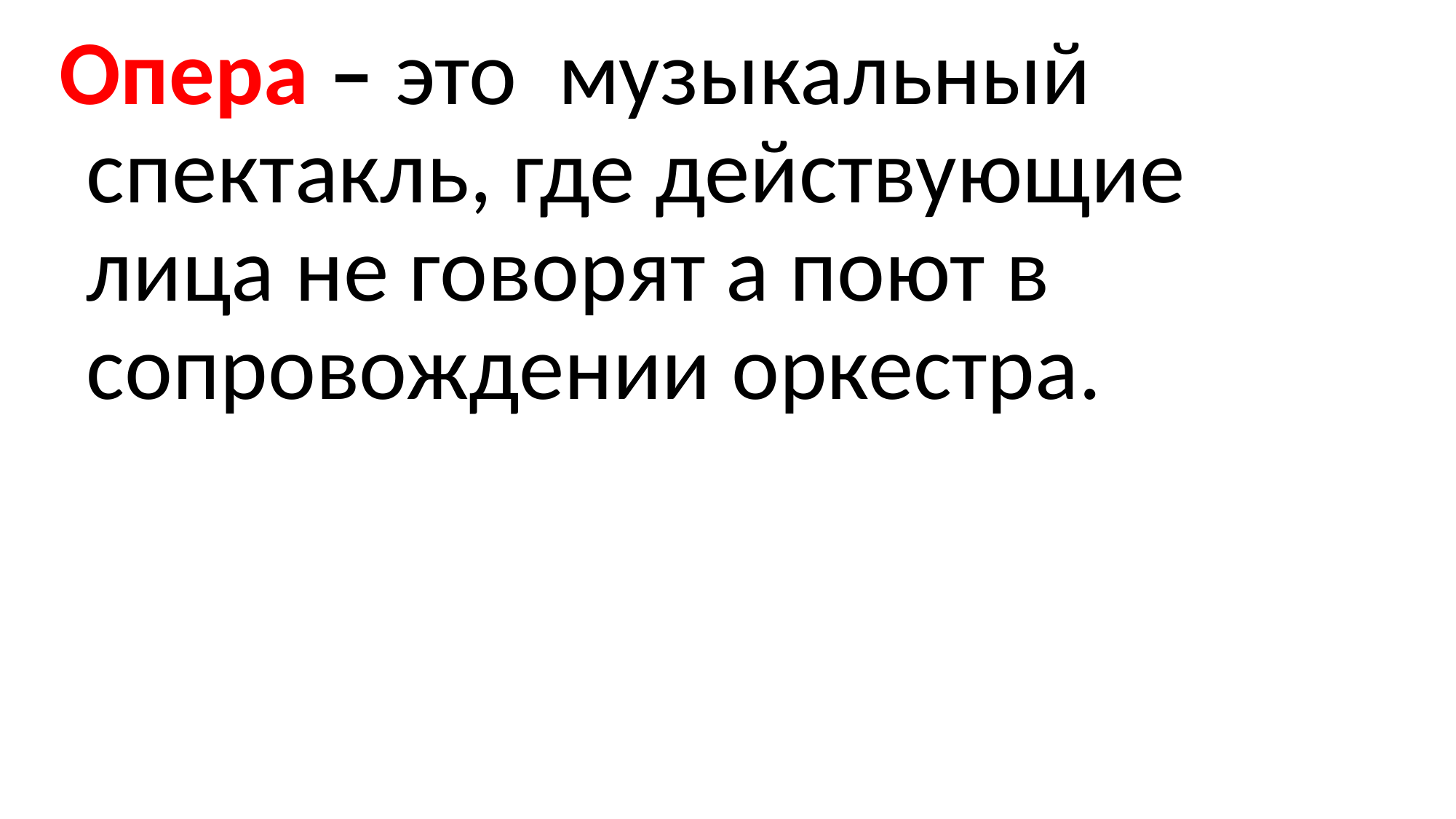

Опера – это  музыкальный спектакль, где действующие лица не говорят а поют в сопровождении оркестра.

#